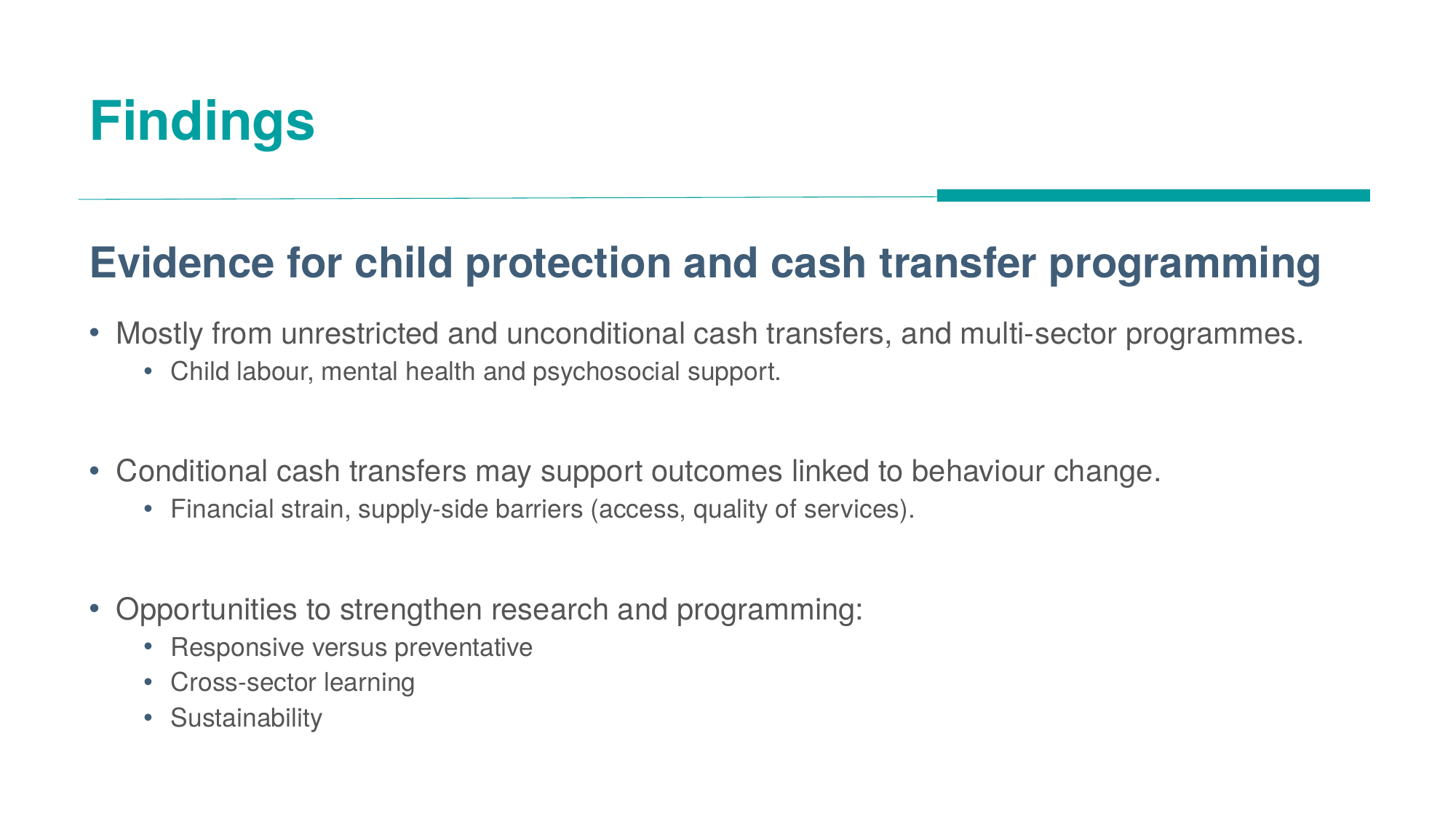

# Findings
Evidence for child protection and cash transfer programming
Mostly from unrestricted and unconditional cash transfers, and multi-sector programmes.
Child labour, mental health and psychosocial support.

Conditional cash transfers may support outcomes linked to behaviour change.
Financial strain, supply-side barriers (access, quality of services).

Opportunities to strengthen research and programming:
Responsive versus preventative
Cross-sector learning
Sustainability